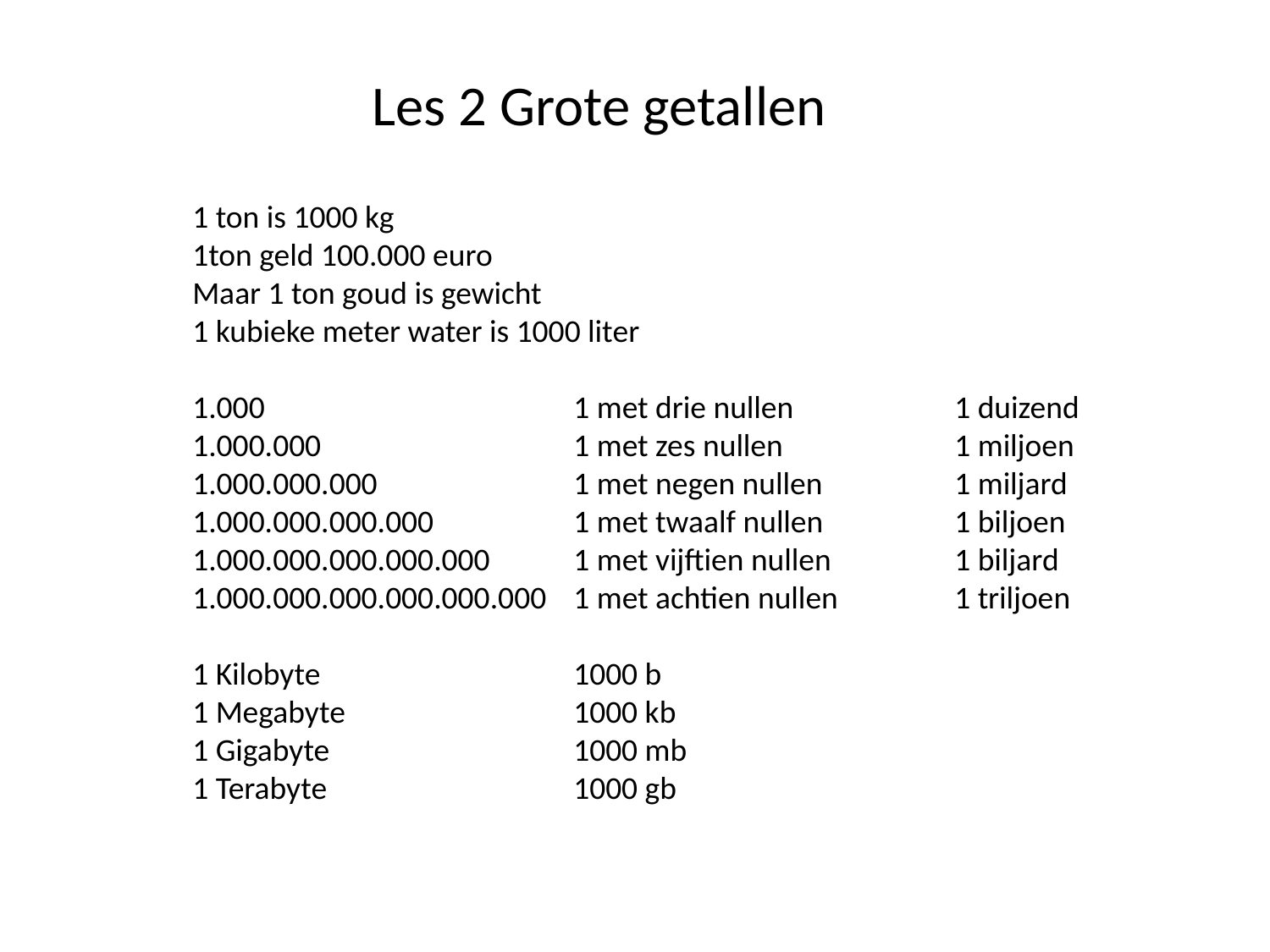

Les 2 Grote getallen
1 ton is 1000 kg
1ton geld 100.000 euro
Maar 1 ton goud is gewicht
1 kubieke meter water is 1000 liter

1.000			1 met drie nullen	 	1 duizend
1.000.000		1 met zes nullen		1 miljoen
1.000.000.000		1 met negen nullen		1 miljard
1.000.000.000.000		1 met twaalf nullen		1 biljoen
1.000.000.000.000.000 	1 met vijftien nullen	1 biljard
1.000.000.000.000.000.000	1 met achtien nullen 	1 triljoen

1 Kilobyte		1000 b
1 Megabyte		1000 kb
1 Gigabyte		1000 mb
1 Terabyte		1000 gb